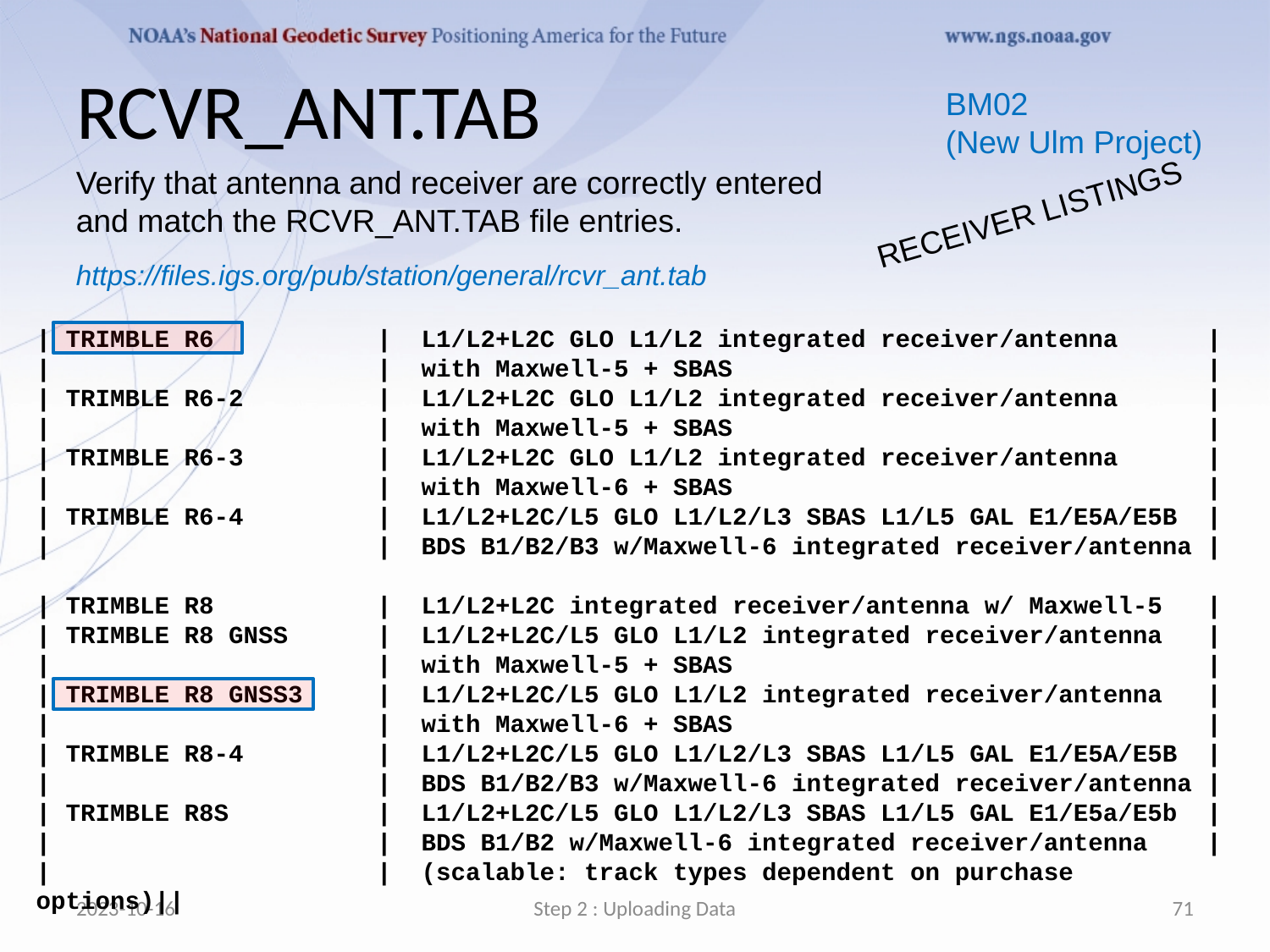

# RCVR_ANT.TAB
BM02
(New Ulm Project)
Verify that antenna and receiver are correctly entered and match the RCVR_ANT.TAB file entries.
RECEIVER LISTINGS
https://files.igs.org/pub/station/general/rcvr_ant.tab
| TRIMBLE R6           |  L1/L2+L2C GLO L1/L2 integrated receiver/antenna      |
|                      |  with Maxwell-5 + SBAS                                |
| TRIMBLE R6-2         |  L1/L2+L2C GLO L1/L2 integrated receiver/antenna      |
|                      |  with Maxwell-5 + SBAS                                |
| TRIMBLE R6-3         |  L1/L2+L2C GLO L1/L2 integrated receiver/antenna      |
|                      |  with Maxwell-6 + SBAS                                |
| TRIMBLE R6-4         |  L1/L2+L2C/L5 GLO L1/L2/L3 SBAS L1/L5 GAL E1/E5A/E5B  |
|                      |  BDS B1/B2/B3 w/Maxwell-6 integrated receiver/antenna |

| TRIMBLE R8           |  L1/L2+L2C integrated receiver/antenna w/ Maxwell-5   |
| TRIMBLE R8 GNSS      |  L1/L2+L2C/L5 GLO L1/L2 integrated receiver/antenna   |
|                      |  with Maxwell-5 + SBAS                                |
| TRIMBLE R8 GNSS3     |  L1/L2+L2C/L5 GLO L1/L2 integrated receiver/antenna   |
|                      |  with Maxwell-6 + SBAS                                |
| TRIMBLE R8-4         |  L1/L2+L2C/L5 GLO L1/L2/L3 SBAS L1/L5 GAL E1/E5A/E5B  |
|                      |  BDS B1/B2/B3 w/Maxwell-6 integrated receiver/antenna |
| TRIMBLE R8S          |  L1/L2+L2C/L5 GLO L1/L2/L3 SBAS L1/L5 GAL E1/E5a/E5b  |
|                      |  BDS B1/B2 w/Maxwell-6 integrated receiver/antenna    |
|                      |  (scalable: track types dependent on purchase options)||

2023-10-16
Step 2 : Uploading Data
71